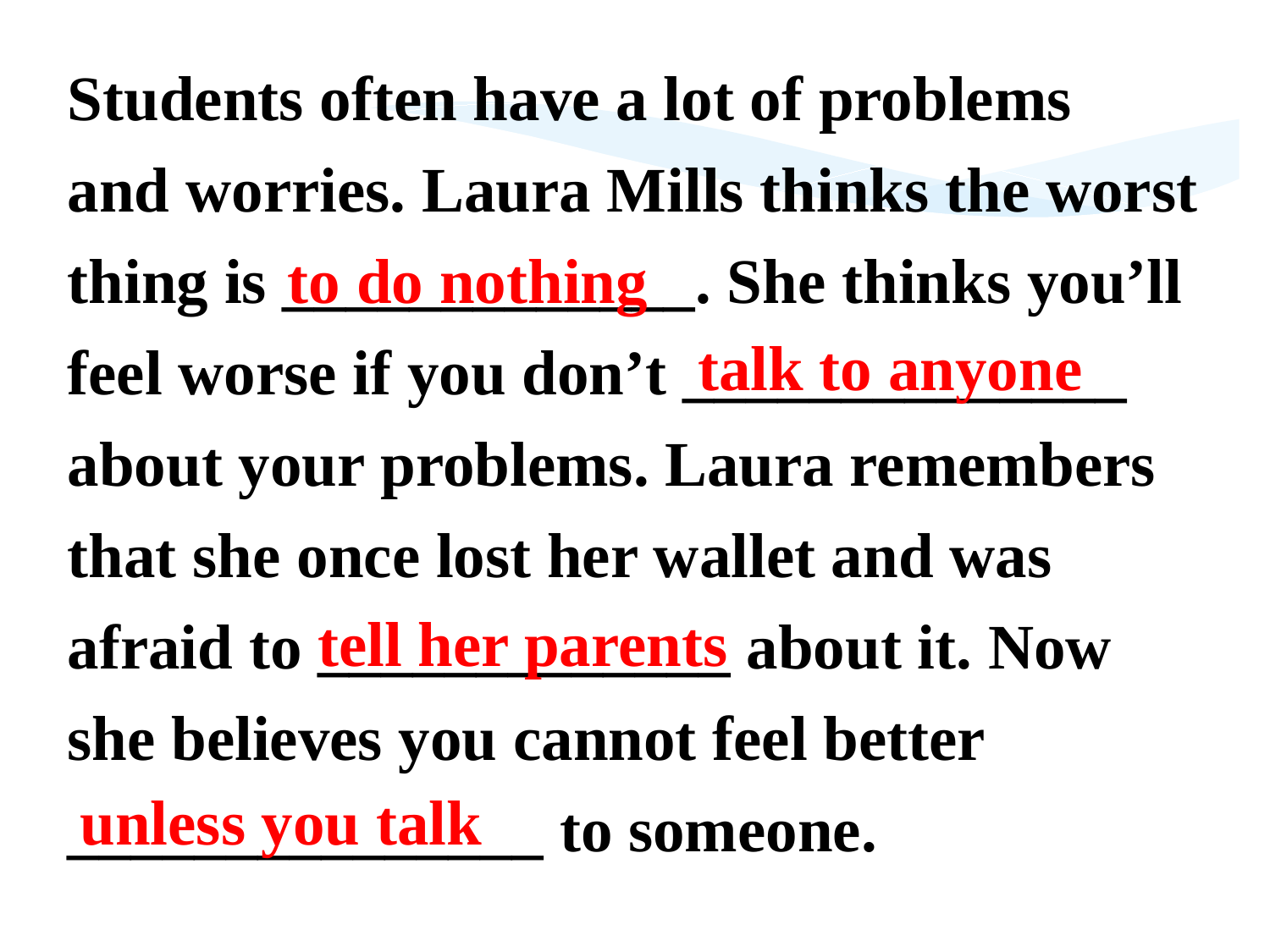

Students often have a lot of problems
and worries. Laura Mills thinks the worst thing is _____________. She thinks you’ll feel worse if you don’t ______________ about your problems. Laura remembers that she once lost her wallet and was afraid to _____________ about it. Now she believes you cannot feel better _______________ to someone.
to do nothing
talk to anyone
tell her parents
unless you talk